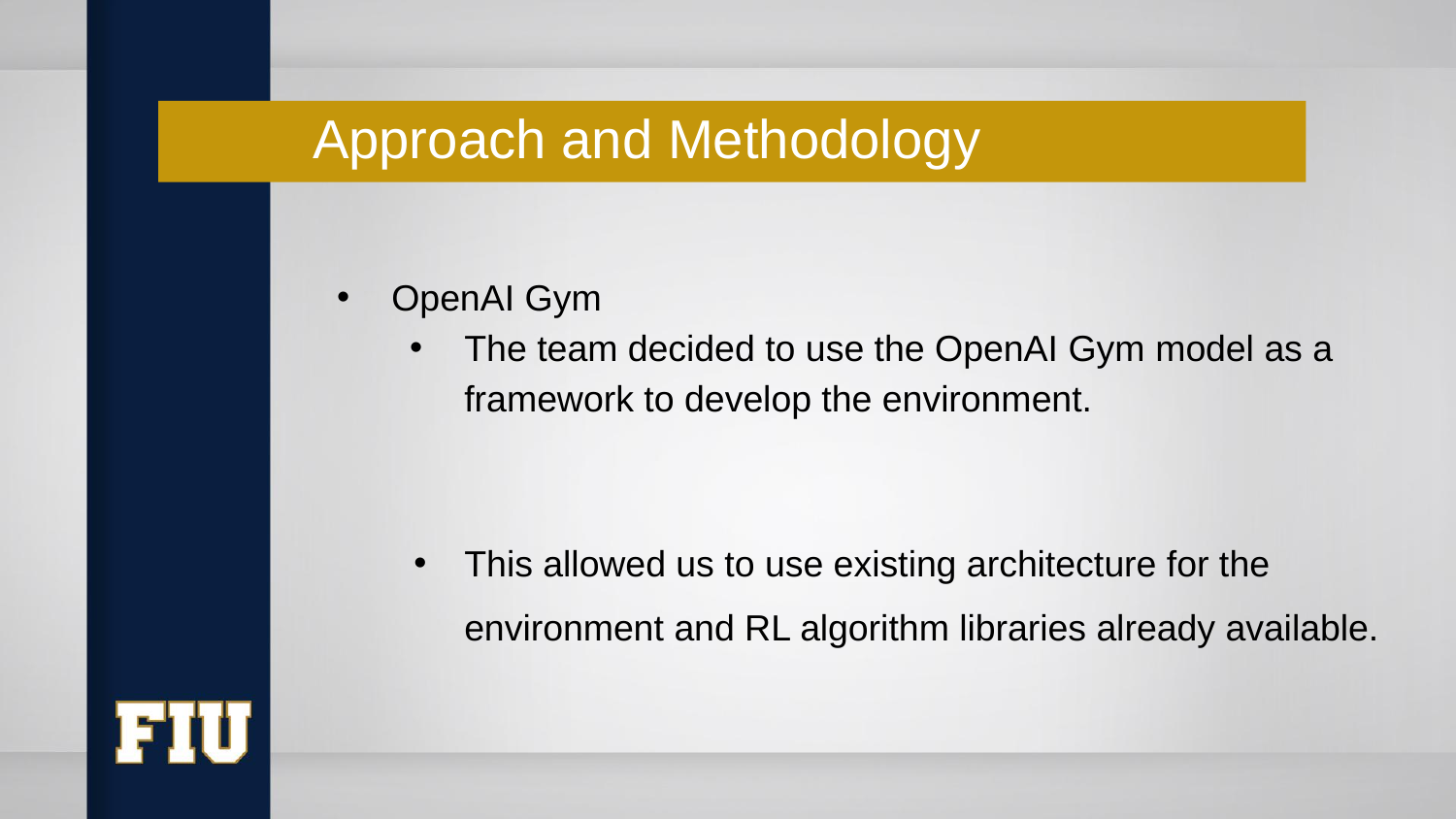

# Approach and Methodology

OpenAI Gym
The team decided to use the OpenAI Gym model as a framework to develop the environment.

This allowed us to use existing architecture for the environment and RL algorithm libraries already available.